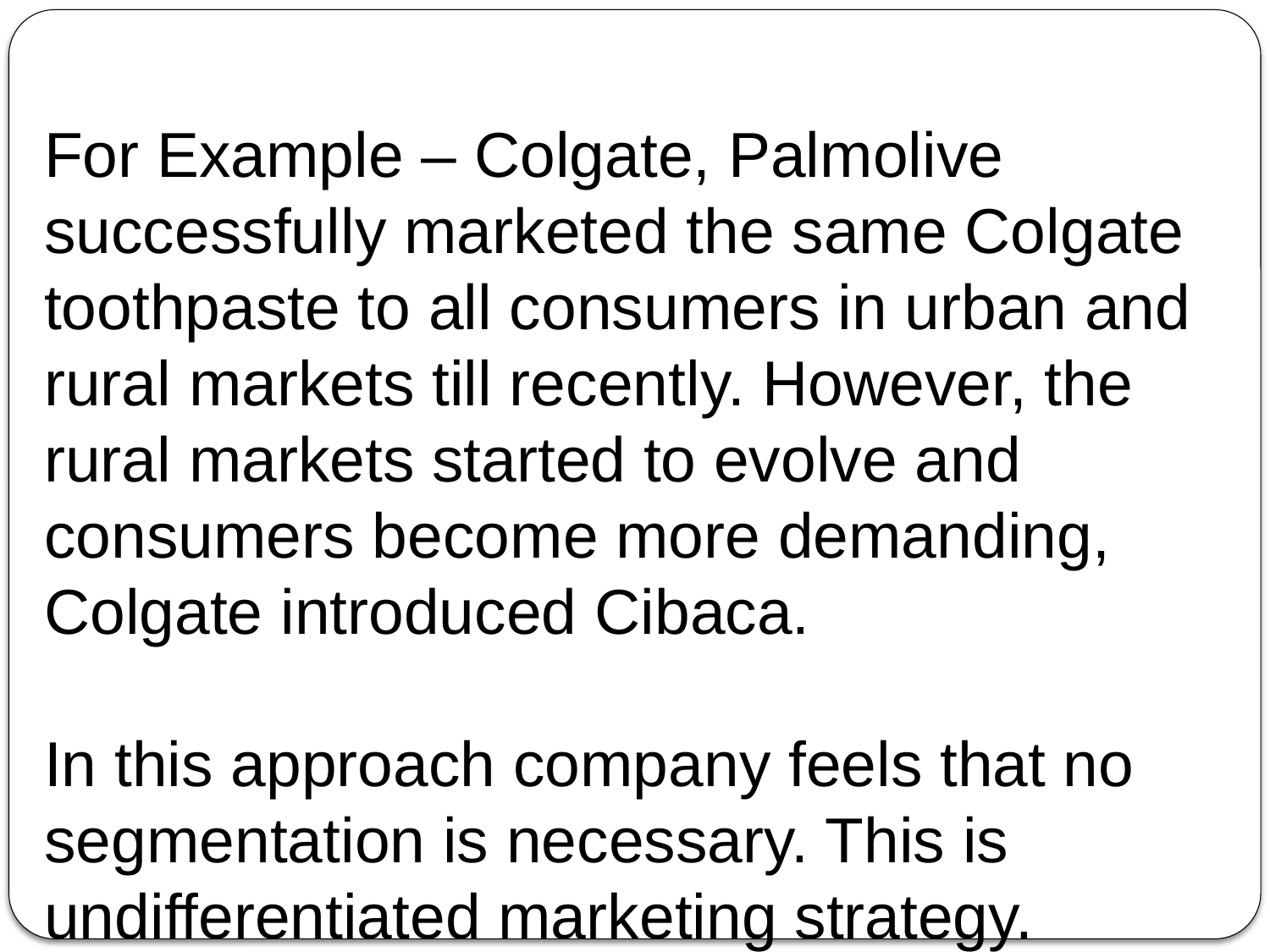

For Example – Colgate, Palmolive successfully marketed the same Colgate toothpaste to all consumers in urban and rural markets till recently. However, the rural markets started to evolve and consumers become more demanding, Colgate introduced Cibaca.

In this approach company feels that no segmentation is necessary. This is undifferentiated marketing strategy.